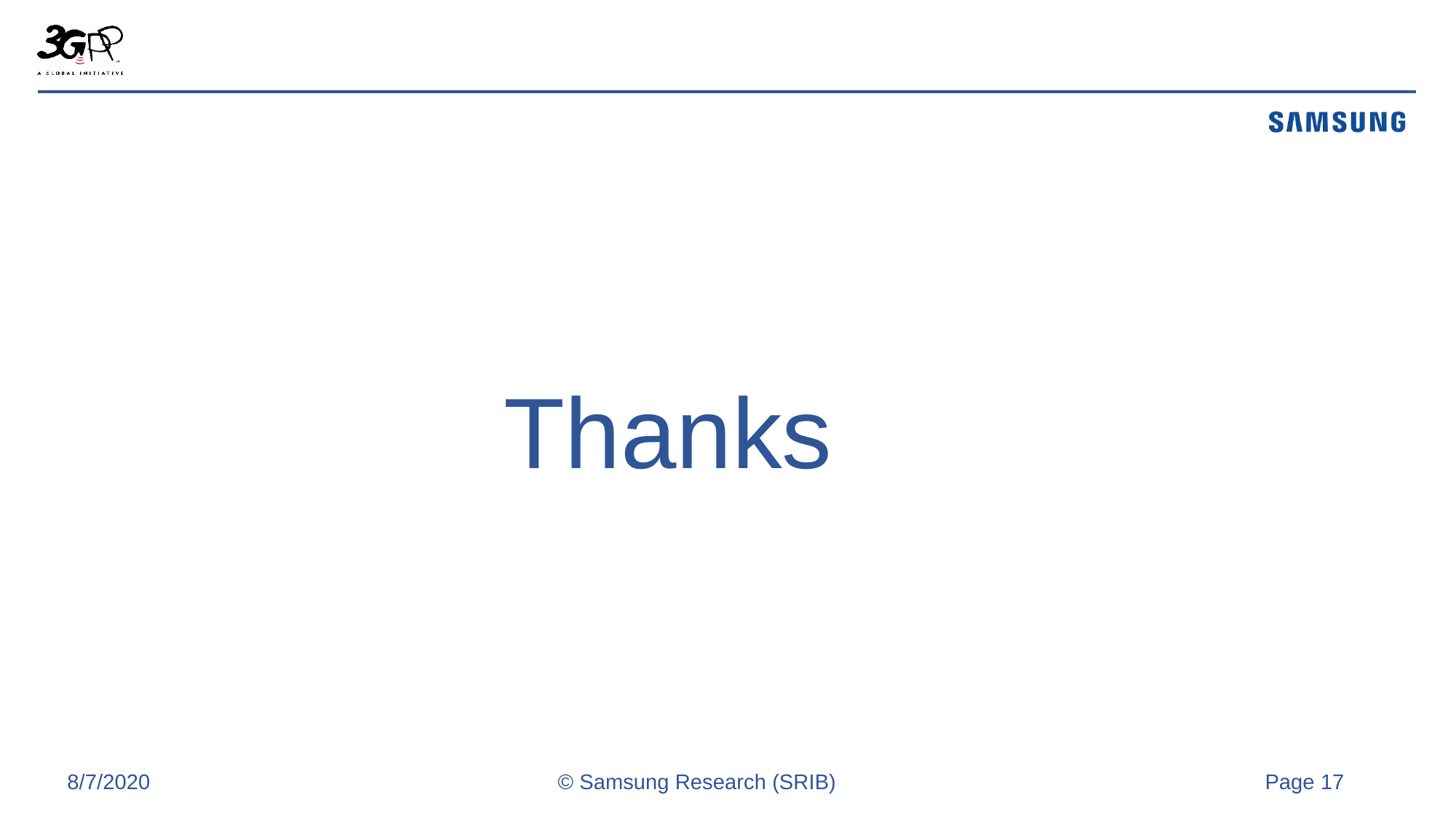

Thanks
© Samsung Research (SRIB)
8/7/2020
Page 17